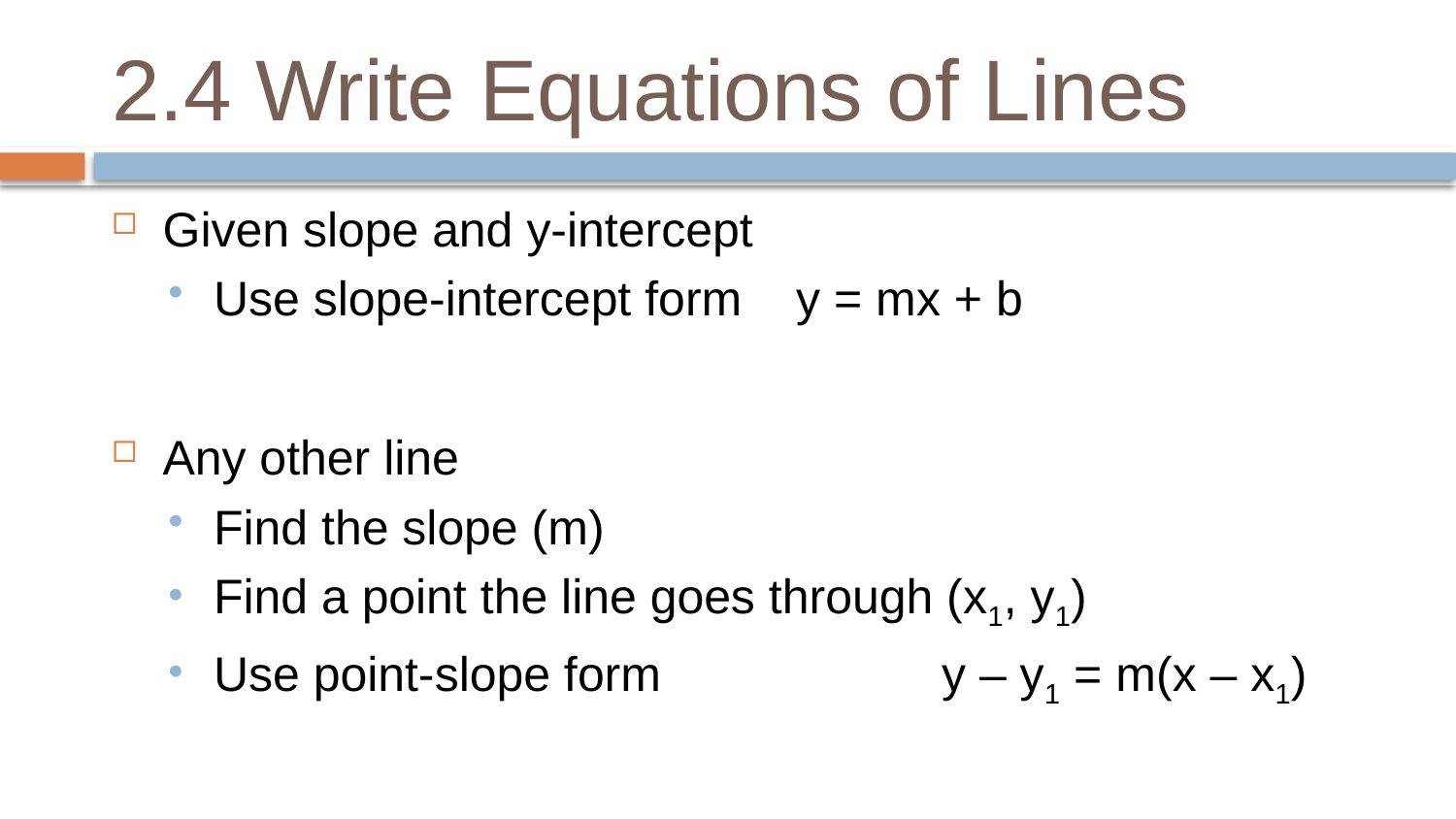

# 2.4 Write Equations of Lines
Given slope and y-intercept
Use slope-intercept form	y = mx + b

Any other line
Find the slope (m)
Find a point the line goes through (x1, y1)
Use point-slope form		y – y1 = m(x – x1)